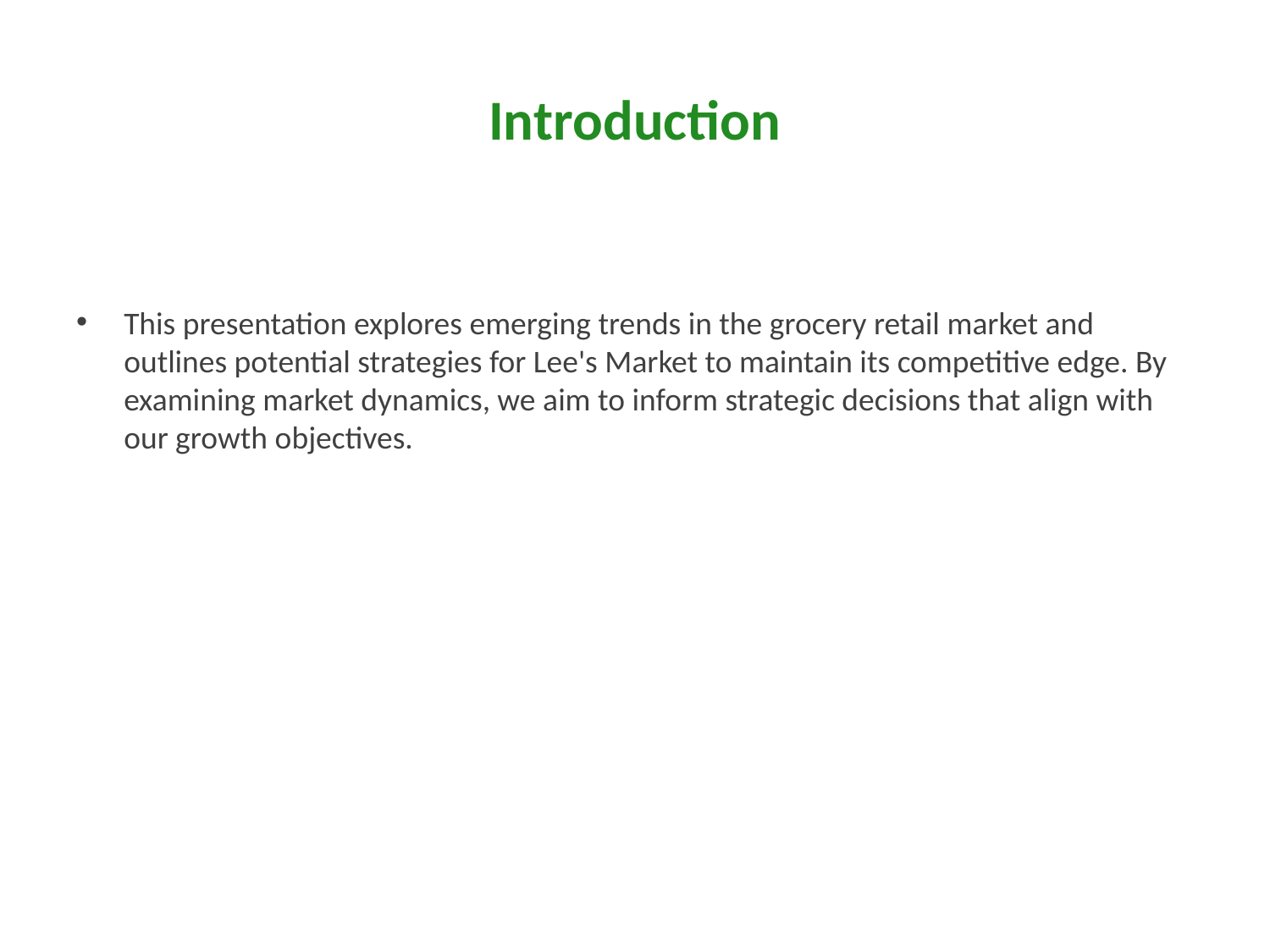

# Introduction

This presentation explores emerging trends in the grocery retail market and outlines potential strategies for Lee's Market to maintain its competitive edge. By examining market dynamics, we aim to inform strategic decisions that align with our growth objectives.